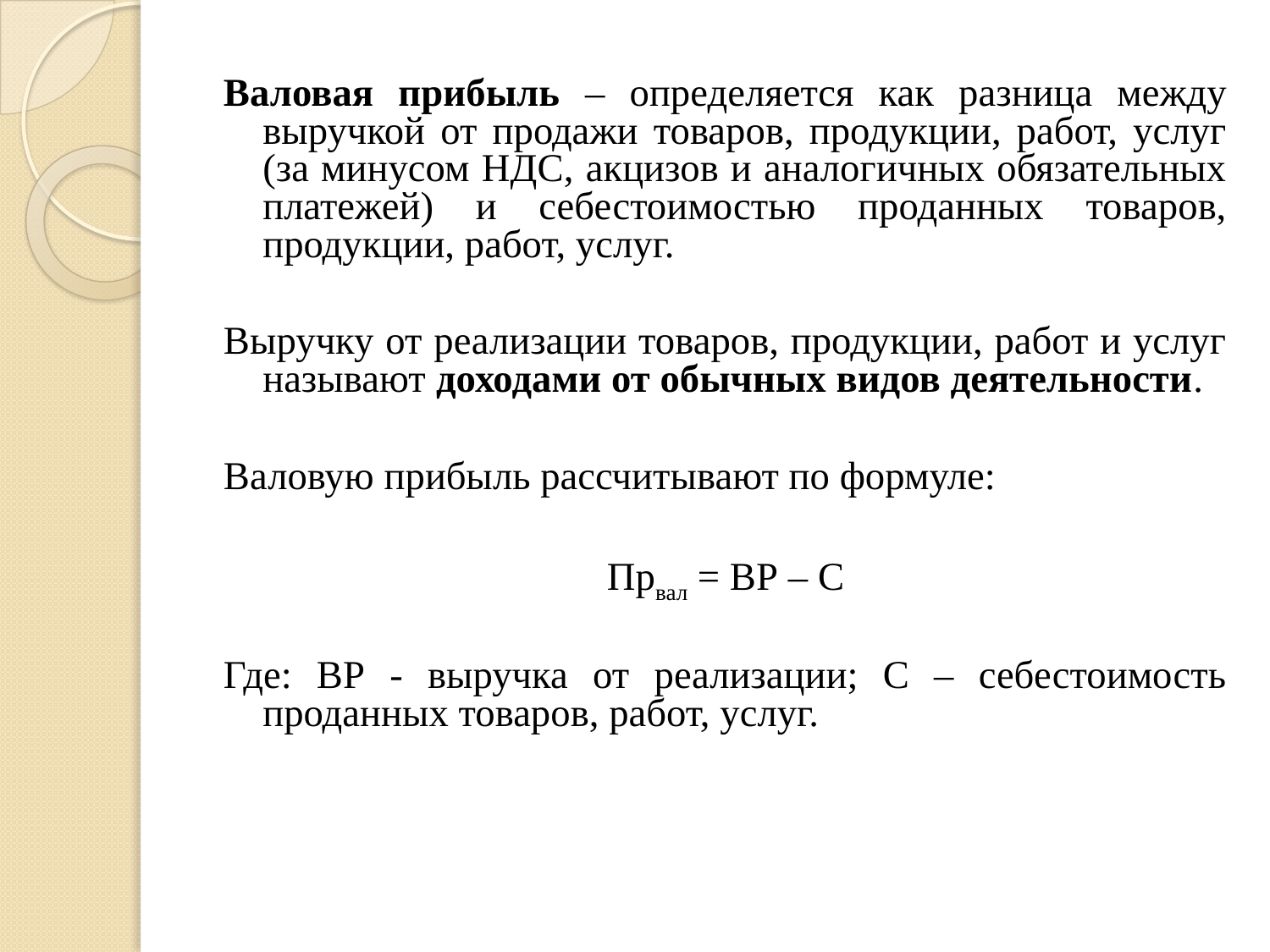

Валовая прибыль – определяется как разница между выручкой от продажи товаров, продукции, работ, услуг (за минусом НДС, акцизов и аналогичных обязательных платежей) и себестоимостью проданных товаров, продукции, работ, услуг.

Выручку от реализации товаров, продукции, работ и услуг называют доходами от обычных видов деятельности.

Валовую прибыль рассчитывают по формуле:

Првал = ВР – С

Где: ВР - выручка от реализации; С – себестоимость проданных товаров, работ, услуг.